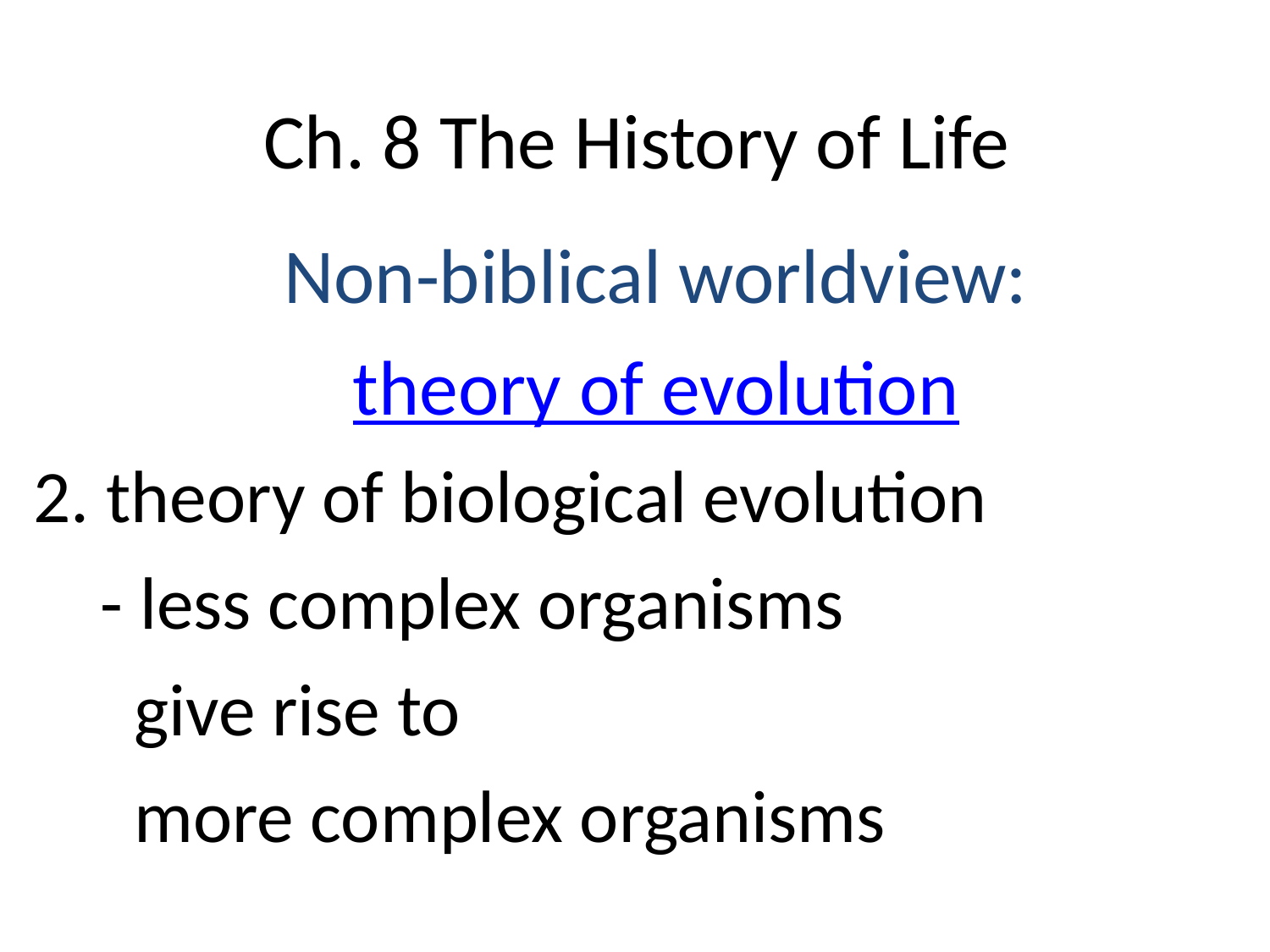

# Ch. 8 The History of Life

Non-biblical worldview:
theory of evolution
2. theory of biological evolution
    - less complex organisms
      give rise to
      more complex organisms